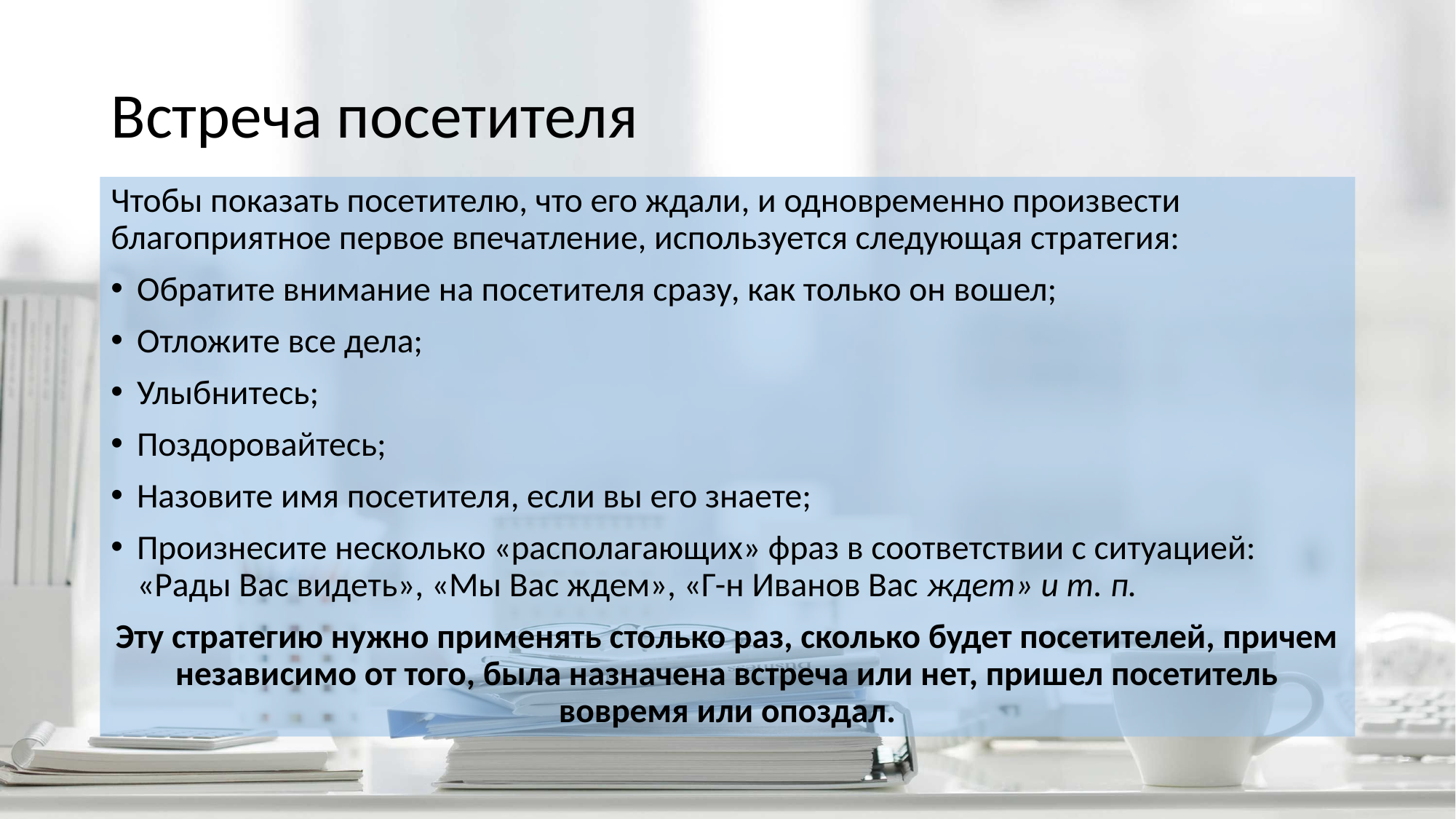

# Встреча посетителя
Чтобы показать посетителю, что его ждали, и одновременно произвести благоприятное первое впечатление, используется следующая стратегия:
Обратите внимание на посетителя сразу, как только он вошел;
Отложите все дела;
Улыбнитесь;
Поздоровайтесь;
Назовите имя посетителя, если вы его знаете;
Произнесите несколько «располагающих» фраз в соответствии с ситуацией: «Рады Вас видеть», «Мы Вас ждем», «Г-н Иванов Вас ждет» и т. п.
Эту стратегию нужно применять столько раз, сколько будет посетителей, причем независимо от того, была назначена встреча или нет, пришел посетитель вовремя или опоздал.